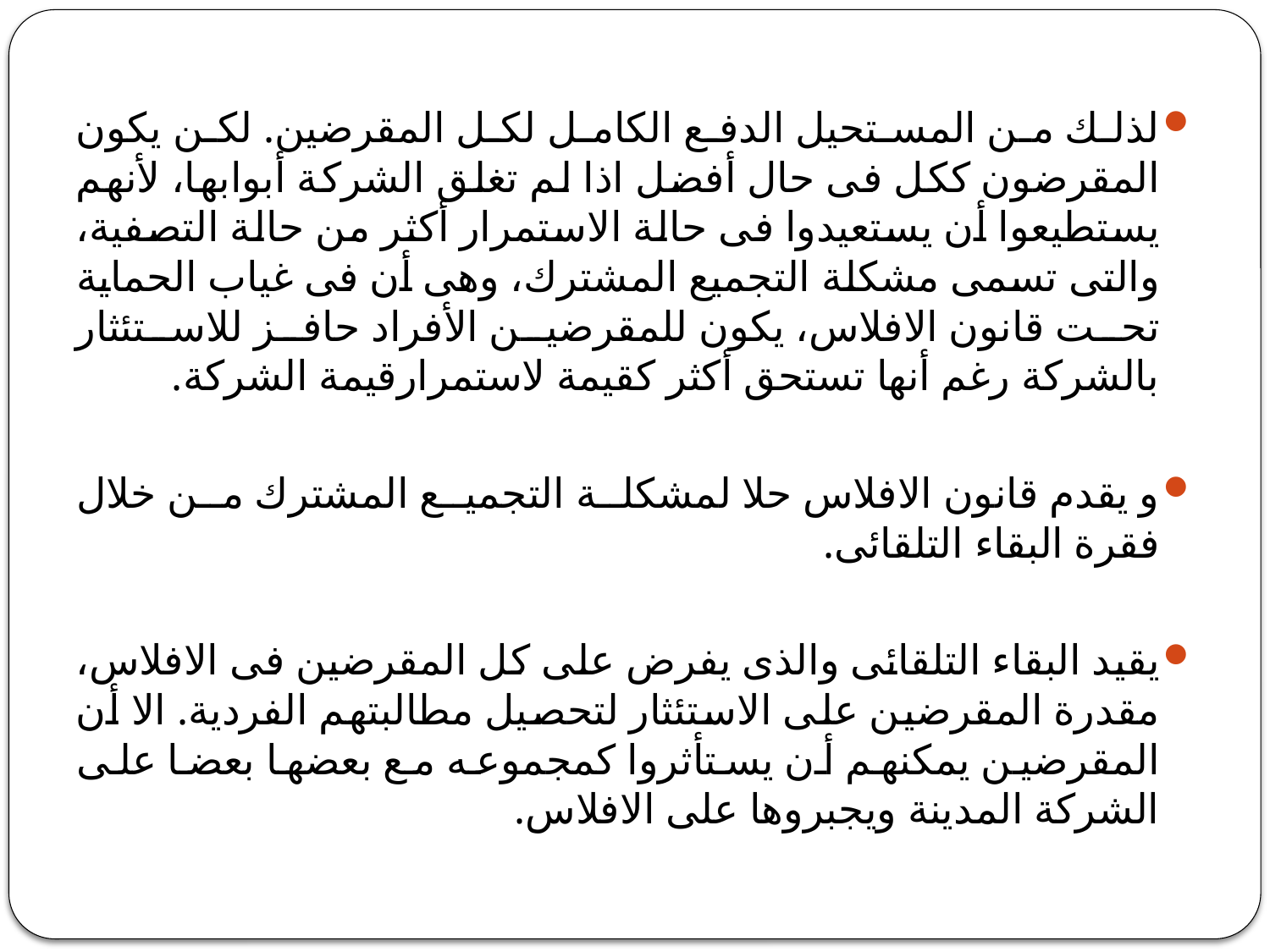

#
لذلك من المستحيل الدفع الكامل لكل المقرضين. لكن يكون المقرضون ككل فى حال أفضل اذا لم تغلق الشركة أبوابها، لأنهم يستطيعوا أن يستعيدوا فى حالة الاستمرار أكثر من حالة التصفية، والتى تسمى مشكلة التجميع المشترك، وهى أن فى غياب الحماية تحت قانون الافلاس، يكون للمقرضين الأفراد حافز للاستئثار بالشركة رغم أنها تستحق أكثر كقيمة لاستمرارقيمة الشركة.

و يقدم قانون الافلاس حلا لمشكلة التجميع المشترك من خلال فقرة البقاء التلقائى.

يقيد البقاء التلقائى والذى يفرض على كل المقرضين فى الافلاس، مقدرة المقرضين على الاستئثار لتحصيل مطالبتهم الفردية. الا أن المقرضين يمكنهم أن يستأثروا كمجموعه مع بعضها بعضا على الشركة المدينة ويجبروها على الافلاس.